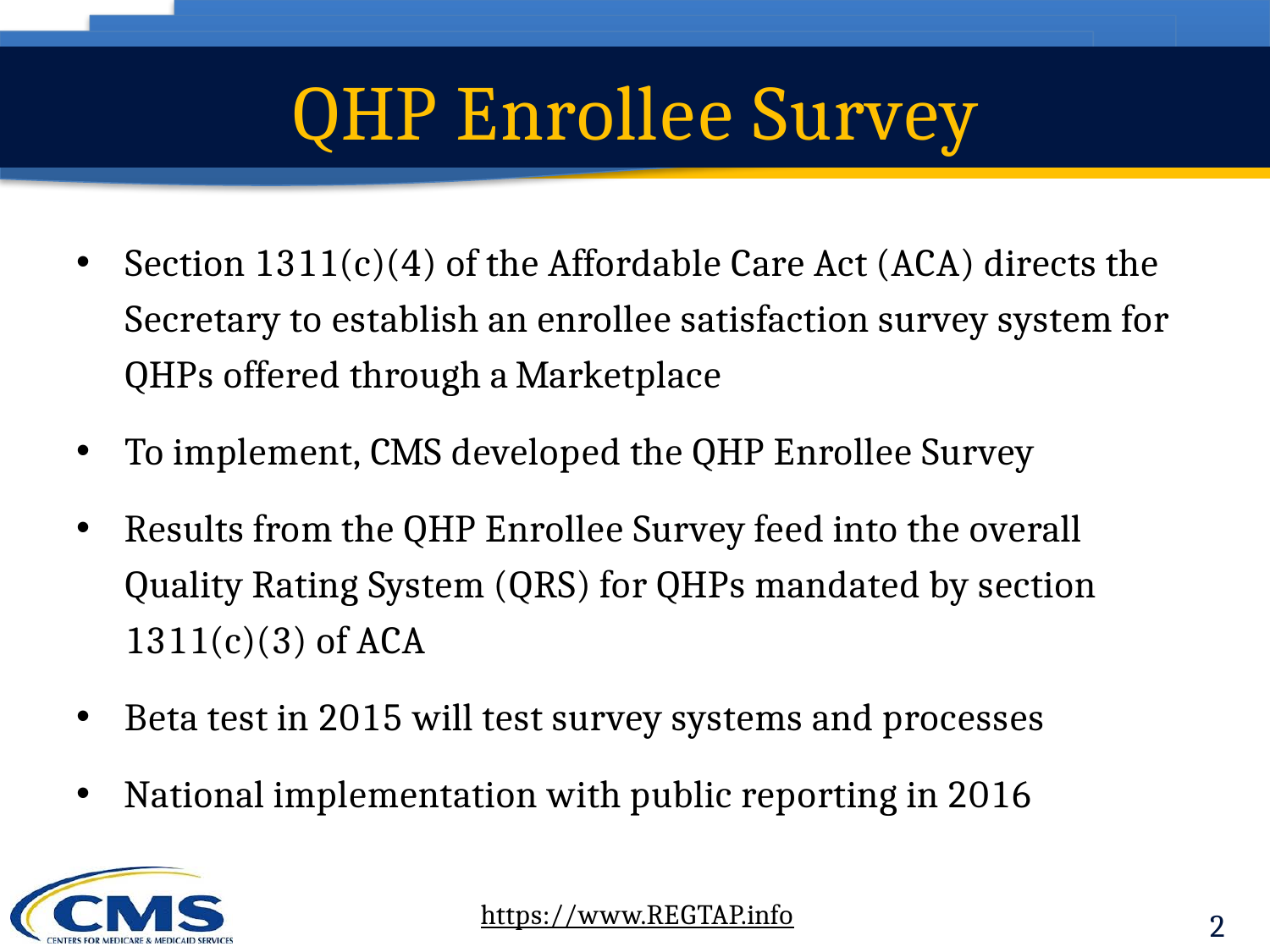

# QHP Enrollee Survey
Section 1311(c)(4) of the Affordable Care Act (ACA) directs the Secretary to establish an enrollee satisfaction survey system for QHPs offered through a Marketplace
To implement, CMS developed the QHP Enrollee Survey
Results from the QHP Enrollee Survey feed into the overall Quality Rating System (QRS) for QHPs mandated by section 1311(c)(3) of ACA
Beta test in 2015 will test survey systems and processes
National implementation with public reporting in 2016
2